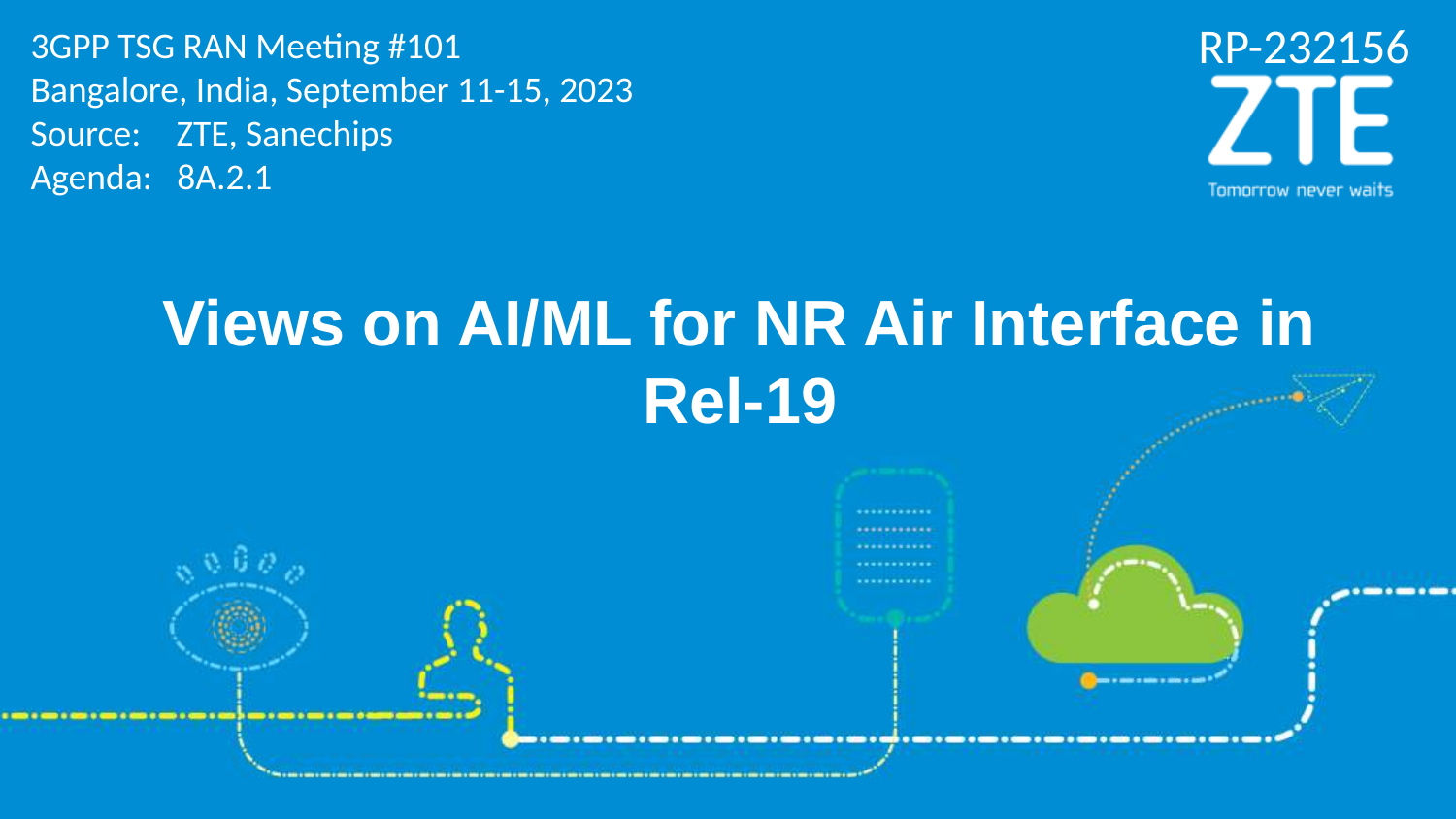

RP-232156
3GPP TSG RAN Meeting #101
Bangalore, India, September 11-15, 2023
Source: 	ZTE, Sanechips
Agenda:   8A.2.1

Views on AI/ML for NR Air Interface in Rel-19